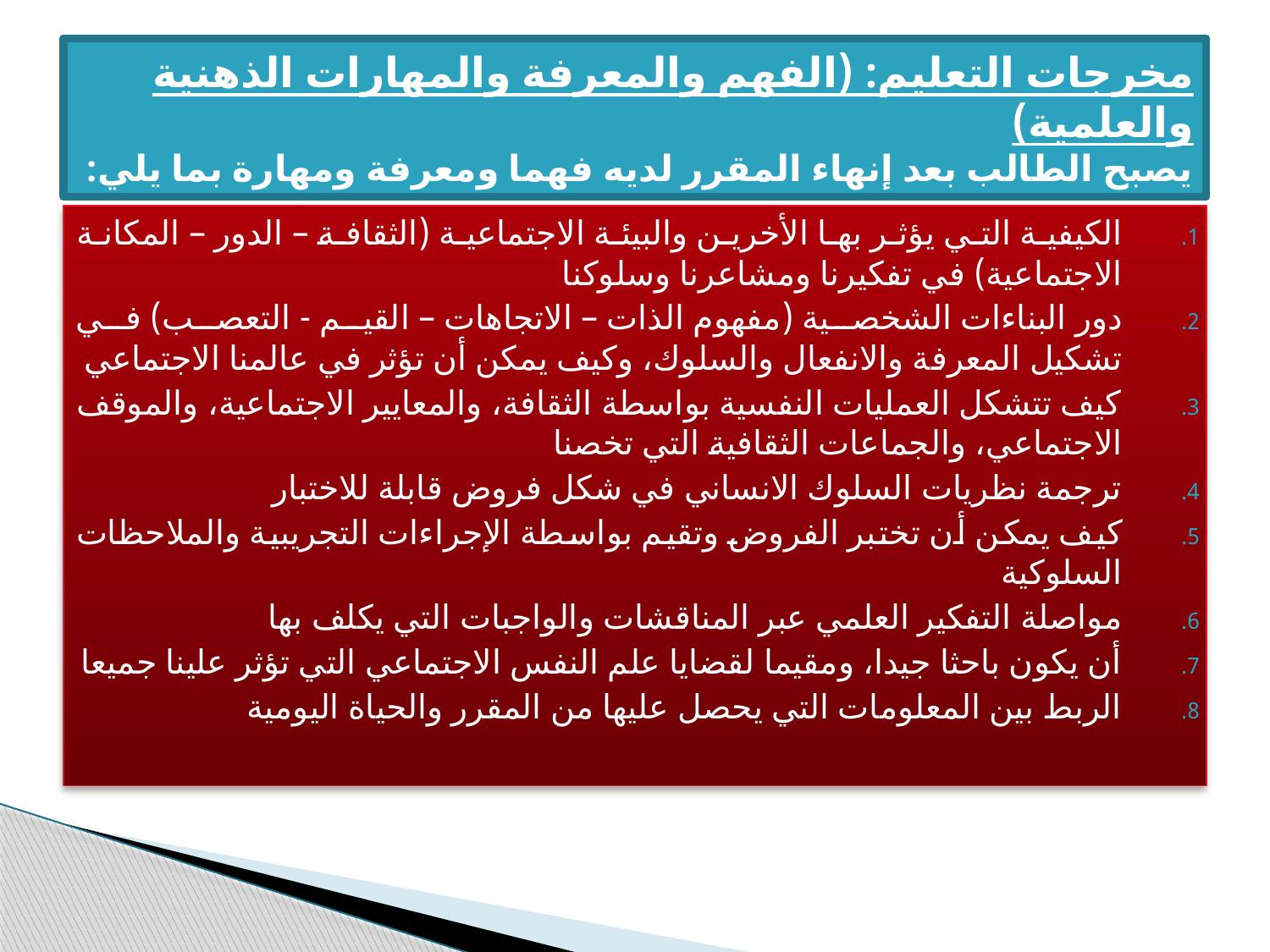

# مخرجات التعليم: (الفهم والمعرفة والمهارات الذهنية والعلمية) يصبح الطالب بعد إنهاء المقرر لديه فهما ومعرفة ومهارة بما يلي:
الكيفية التي يؤثر بها الأخرين والبيئة الاجتماعية (الثقافة – الدور – المكانة الاجتماعية) في تفكيرنا ومشاعرنا وسلوكنا
دور البناءات الشخصية (مفهوم الذات – الاتجاهات – القيم - التعصب) في تشكيل المعرفة والانفعال والسلوك، وكيف يمكن أن تؤثر في عالمنا الاجتماعي
كيف تتشكل العمليات النفسية بواسطة الثقافة، والمعايير الاجتماعية، والموقف الاجتماعي، والجماعات الثقافية التي تخصنا
ترجمة نظريات السلوك الانساني في شكل فروض قابلة للاختبار
كيف يمكن أن تختبر الفروض وتقيم بواسطة الإجراءات التجريبية والملاحظات السلوكية
مواصلة التفكير العلمي عبر المناقشات والواجبات التي يكلف بها
أن يكون باحثا جيدا، ومقيما لقضايا علم النفس الاجتماعي التي تؤثر علينا جميعا
الربط بين المعلومات التي يحصل عليها من المقرر والحياة اليومية